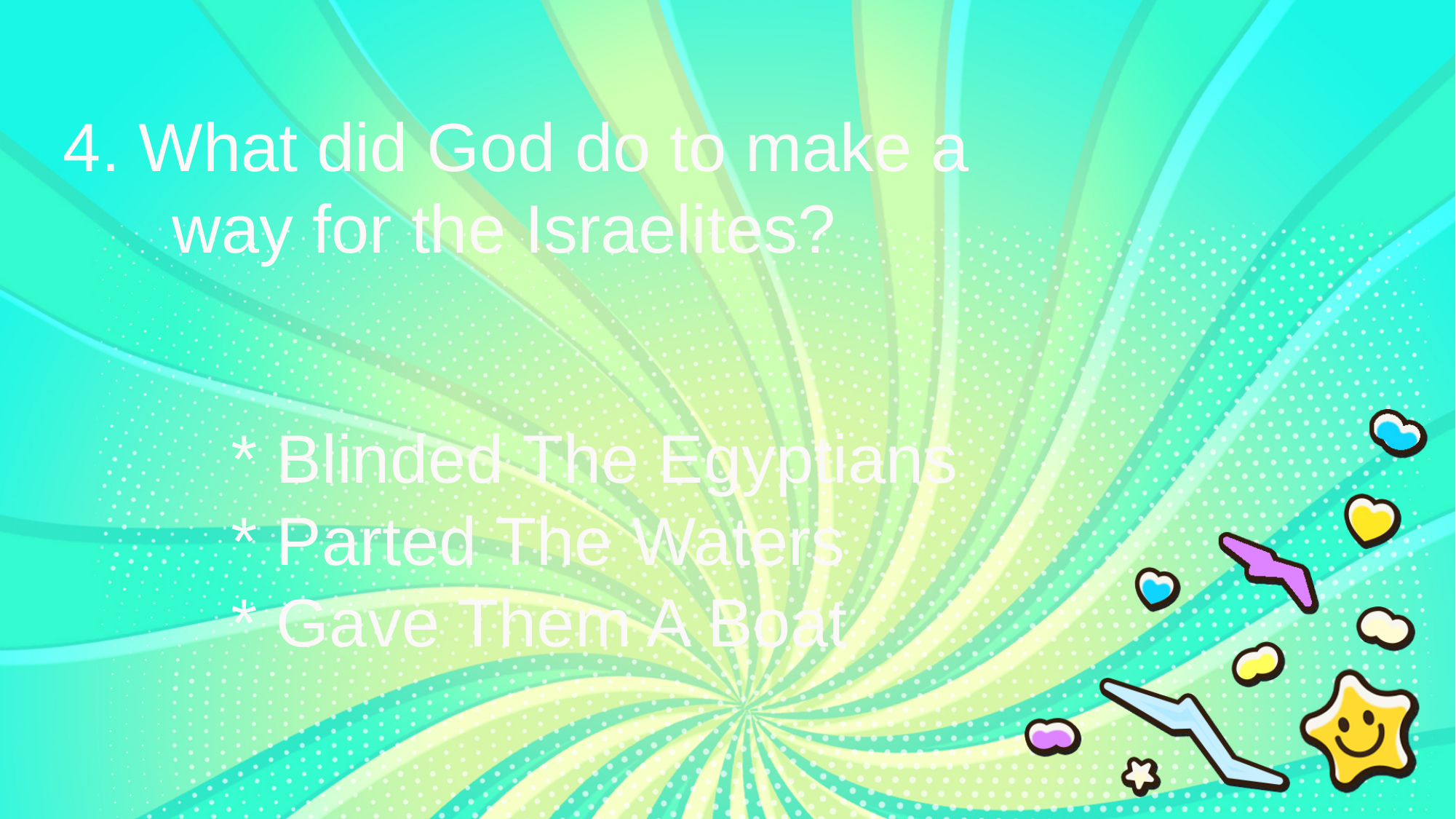

4. What did God do to make a
	way for the Israelites?
* Blinded The Egyptians
* Parted The Waters
* Gave Them A Boat